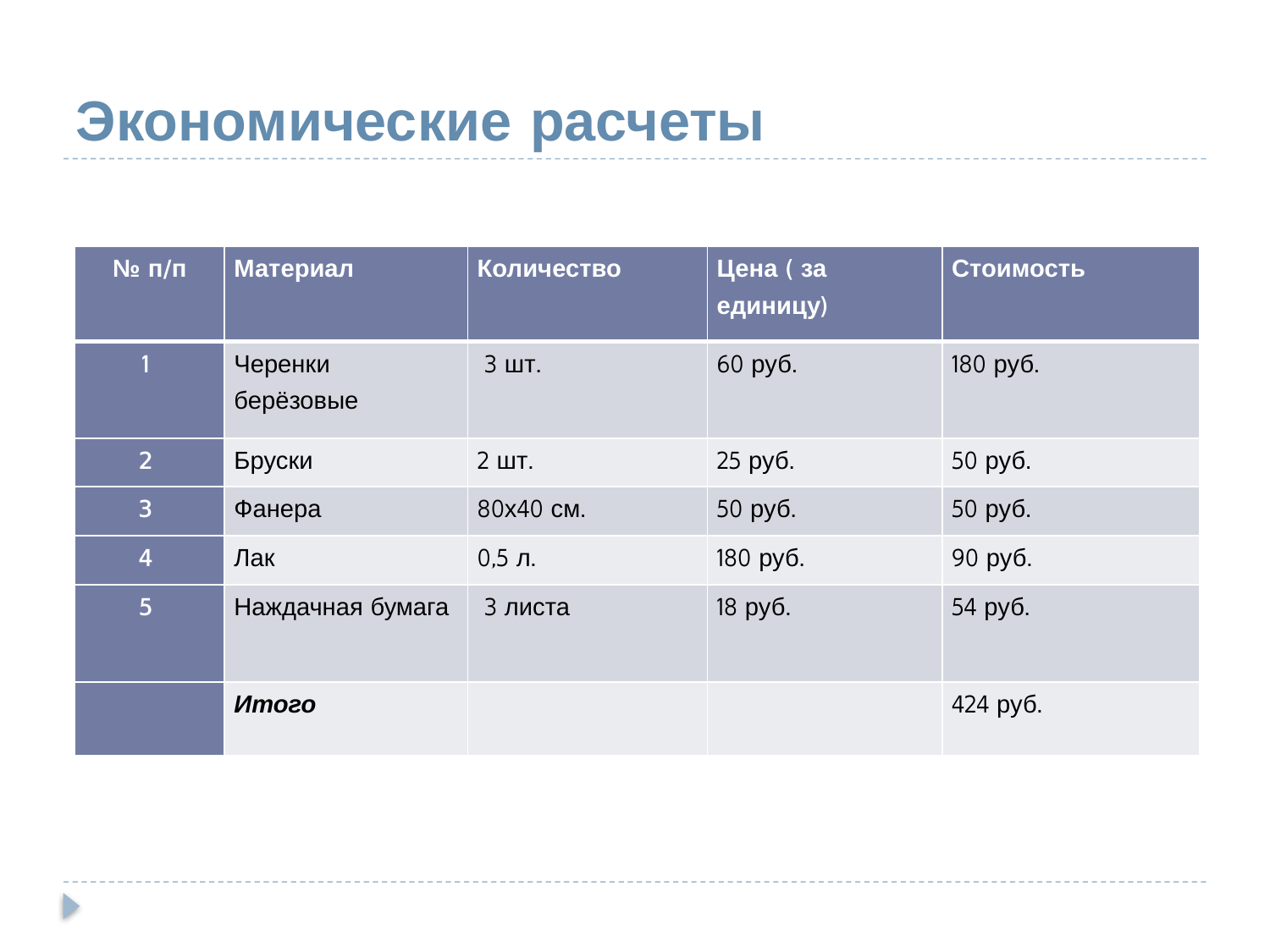

# Экономические расчеты
| № п/п | Материал | Количество | Цена ( за единицу) | Стоимость |
| --- | --- | --- | --- | --- |
| 1 | Черенки берёзовые | 3 шт. | 60 руб. | 180 руб. |
| 2 | Бруски | 2 шт. | 25 руб. | 50 руб. |
| 3 | Фанера | 80х40 см. | 50 руб. | 50 руб. |
| 4 | Лак | 0,5 л. | 180 руб. | 90 руб. |
| 5 | Наждачная бумага | 3 листа | 18 руб. | 54 руб. |
|  | Итого |  |  | 424 руб. |